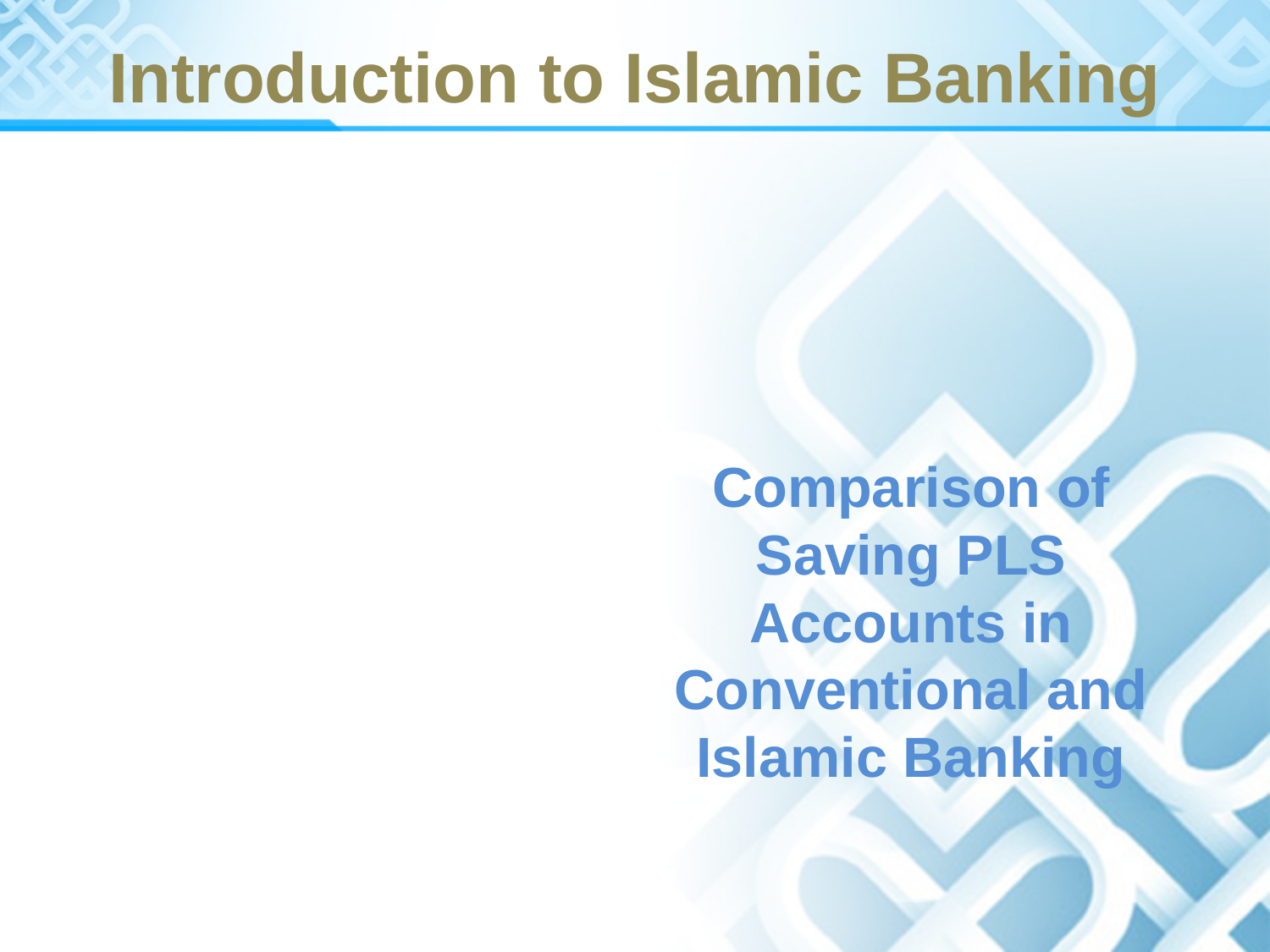

# Introduction to Islamic Banking
Comparison of Saving PLS Accounts in Conventional and Islamic Banking